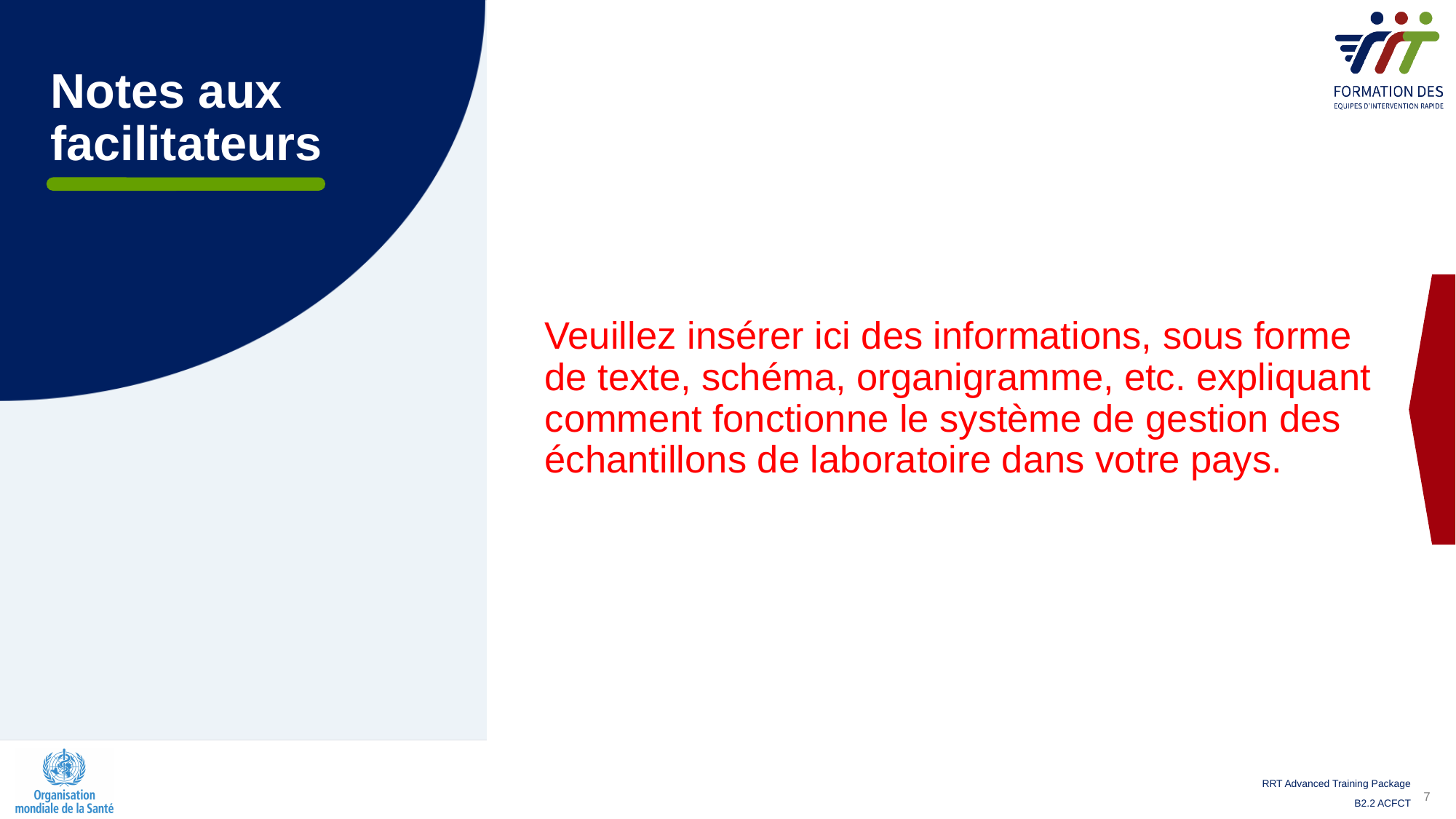

Notes aux facilitateurs
Veuillez insérer ici des informations, sous forme de texte, schéma, organigramme, etc. expliquant comment fonctionne le système de gestion des échantillons de laboratoire dans votre pays.